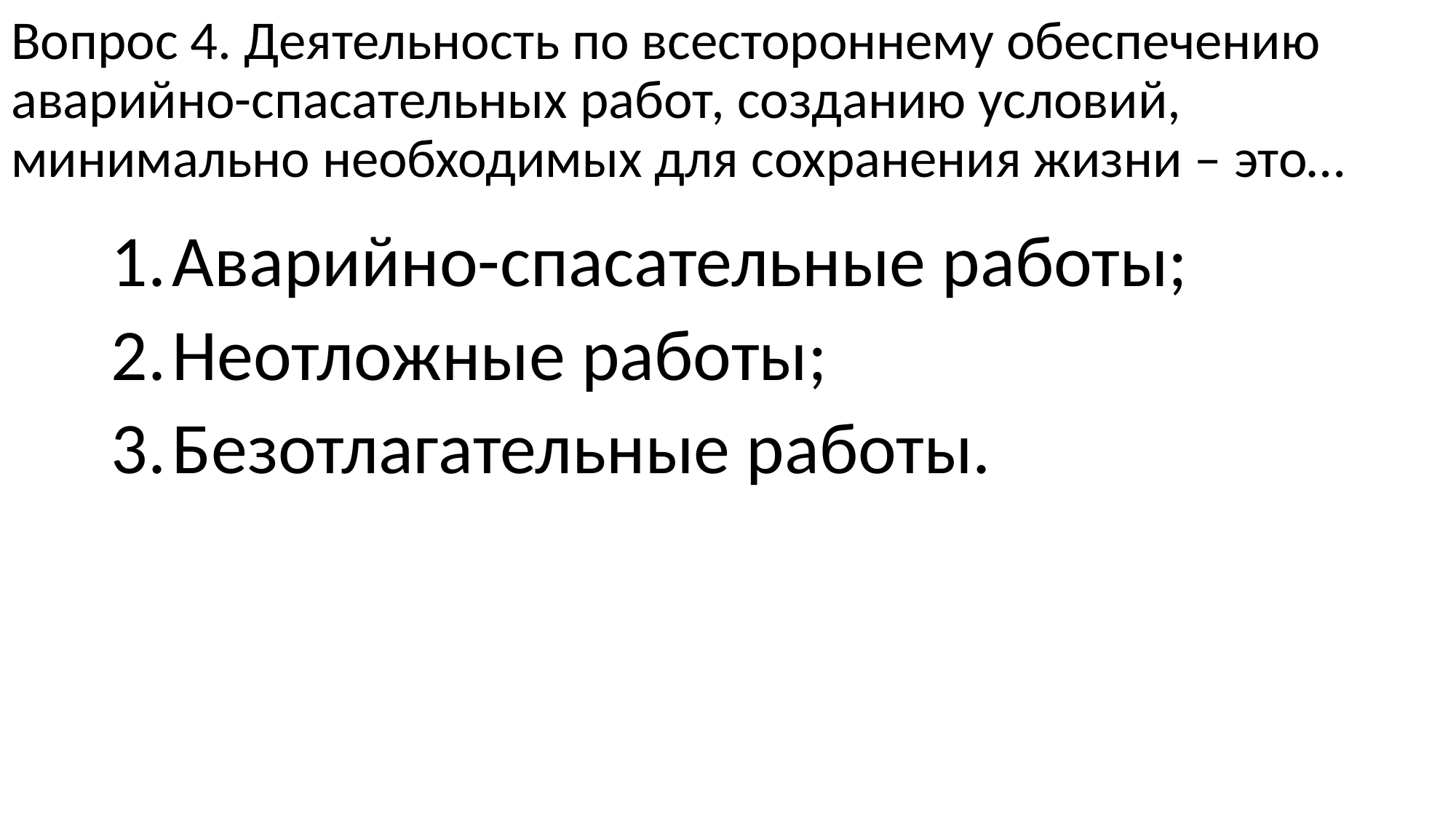

# Вопрос 4. Деятельность по всестороннему обеспечению аварийно-спасательных работ, созданию условий, минимально необходимых для сохранения жизни – это…
Аварийно-спасательные работы;
Неотложные работы;
Безотлагательные работы.